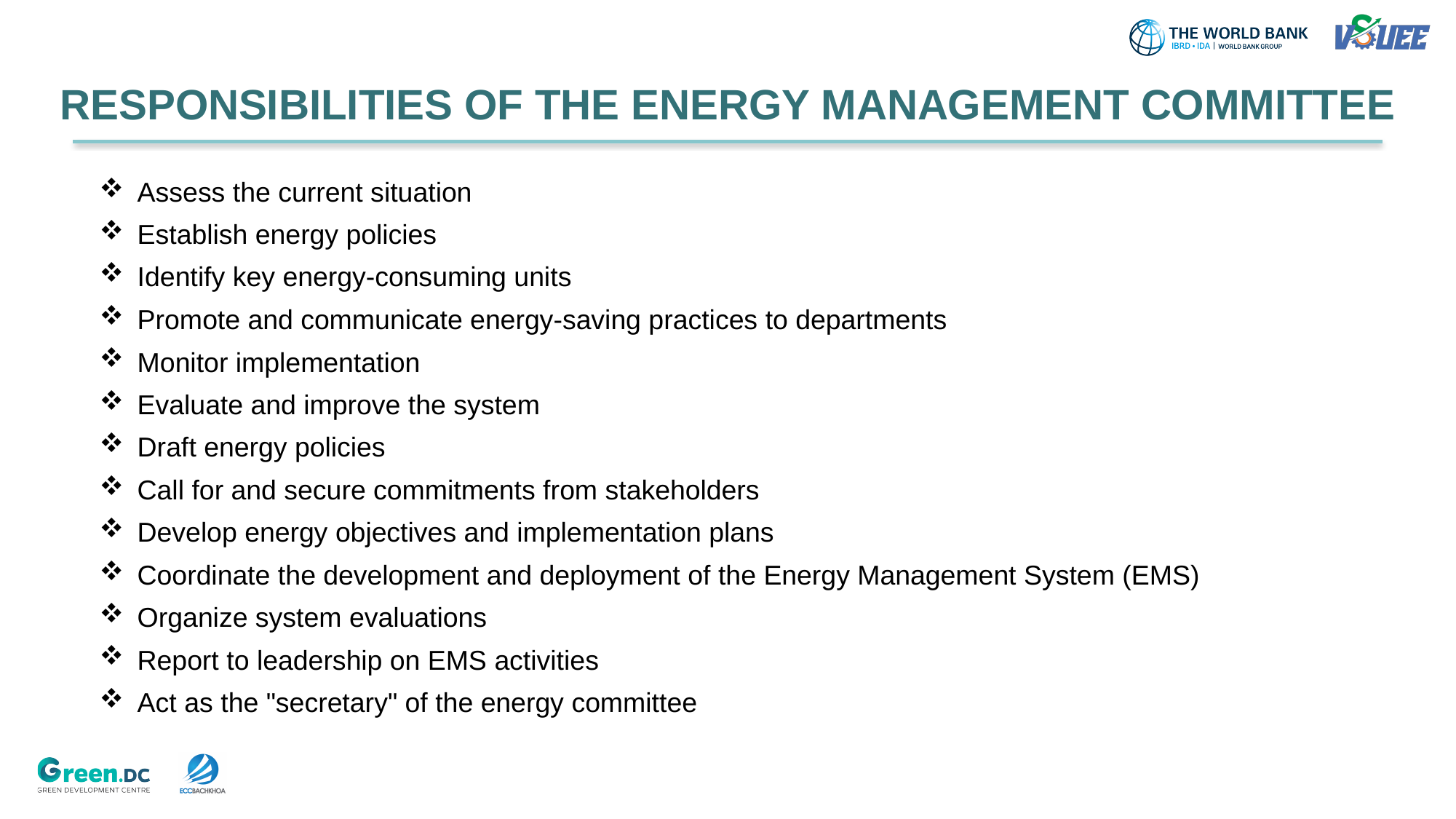

# RESPONSIBILITIES OF THE ENERGY MANAGEMENT COMMITTEE
Assess the current situation
Establish energy policies
Identify key energy-consuming units
Promote and communicate energy-saving practices to departments
Monitor implementation
Evaluate and improve the system
Draft energy policies
Call for and secure commitments from stakeholders
Develop energy objectives and implementation plans
Coordinate the development and deployment of the Energy Management System (EMS)
Organize system evaluations
Report to leadership on EMS activities
Act as the "secretary" of the energy committee